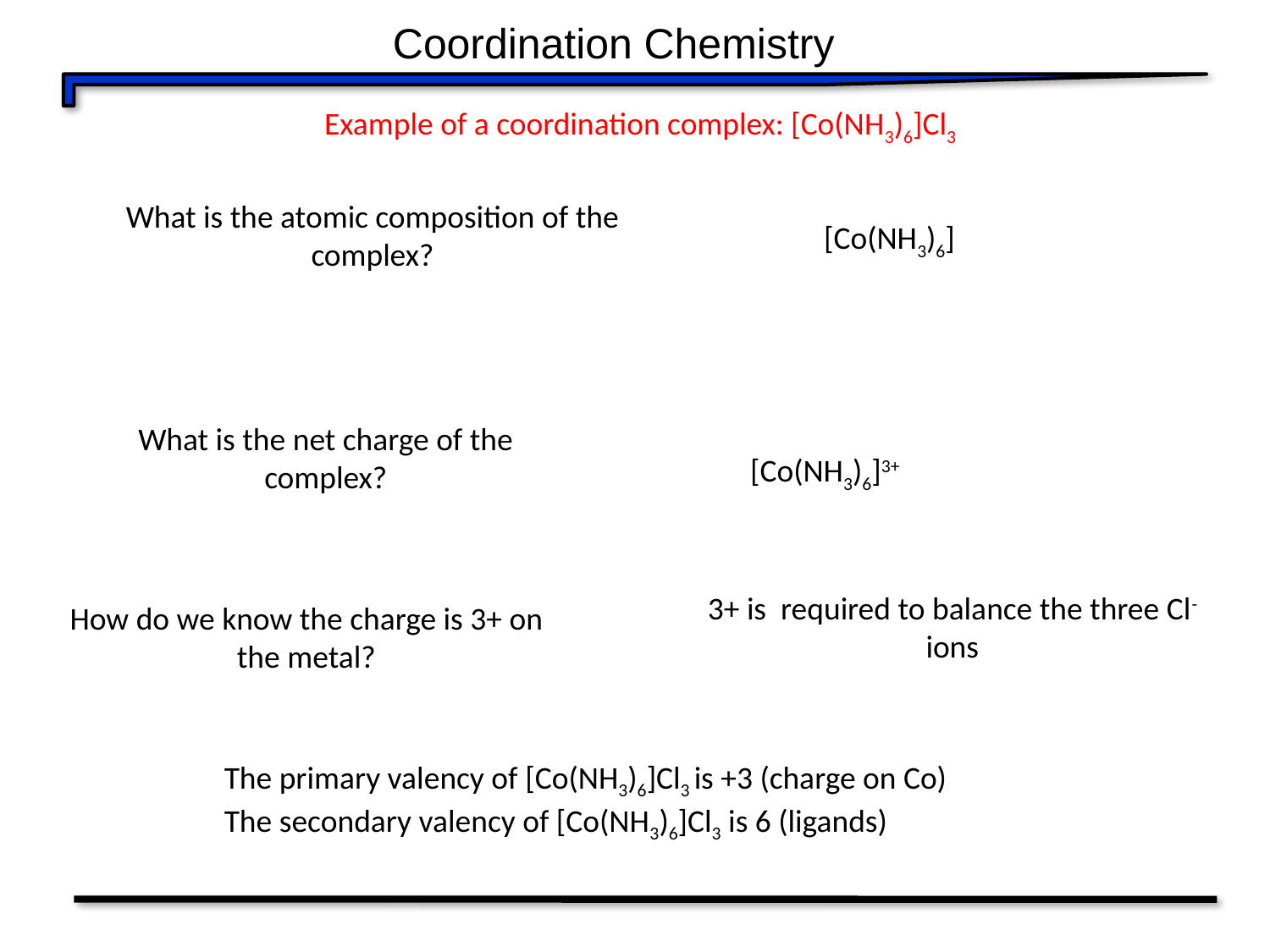

Coordination Chemistry

Example of a coordination complex: [Co(NH3)6]Cl3
What is the atomic composition of the complex?
[Co(NH3)6]
What is the net charge of the complex?
[Co(NH3)6]3+
3+ is  required to balance the three Cl- ions
How do we know the charge is 3+ on the metal?
The primary valency of [Co(NH3)6]Cl3 is +3 (charge on Co)
The secondary valency of [Co(NH3)6]Cl3 is 6 (ligands)